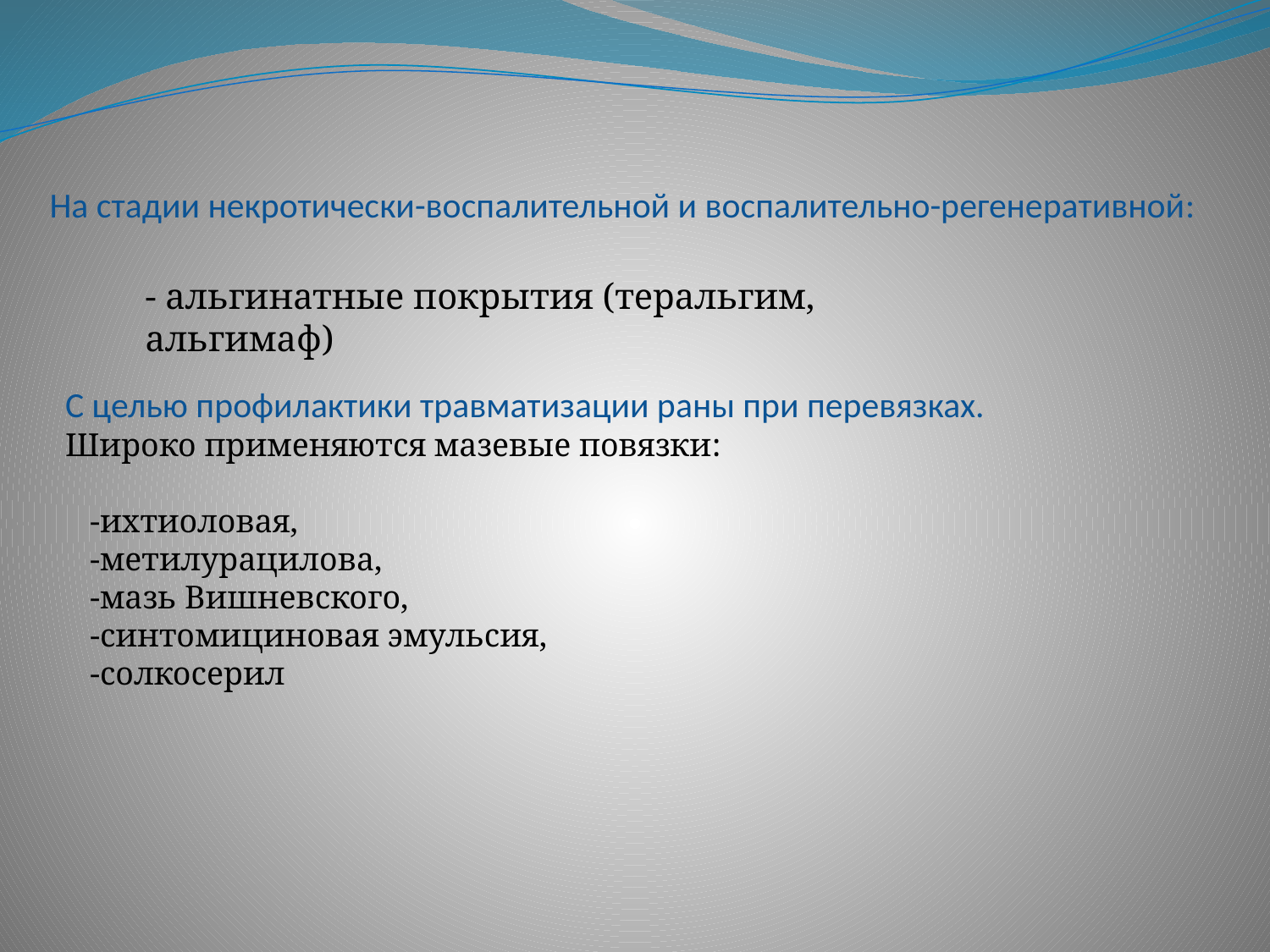

На стадии некротически-воспалительной и воспалительно-регенеративной:
- альгинатные покрытия (​​теральгим, альгимаф)
С целью профилактики травматизации раны при перевязках.
Широко применяются мазевые повязки:

   -ихтиоловая,
   -метилурацилова,
   -мазь Вишневского,
   -синтомициновая эмульсия,
   -солкосерил